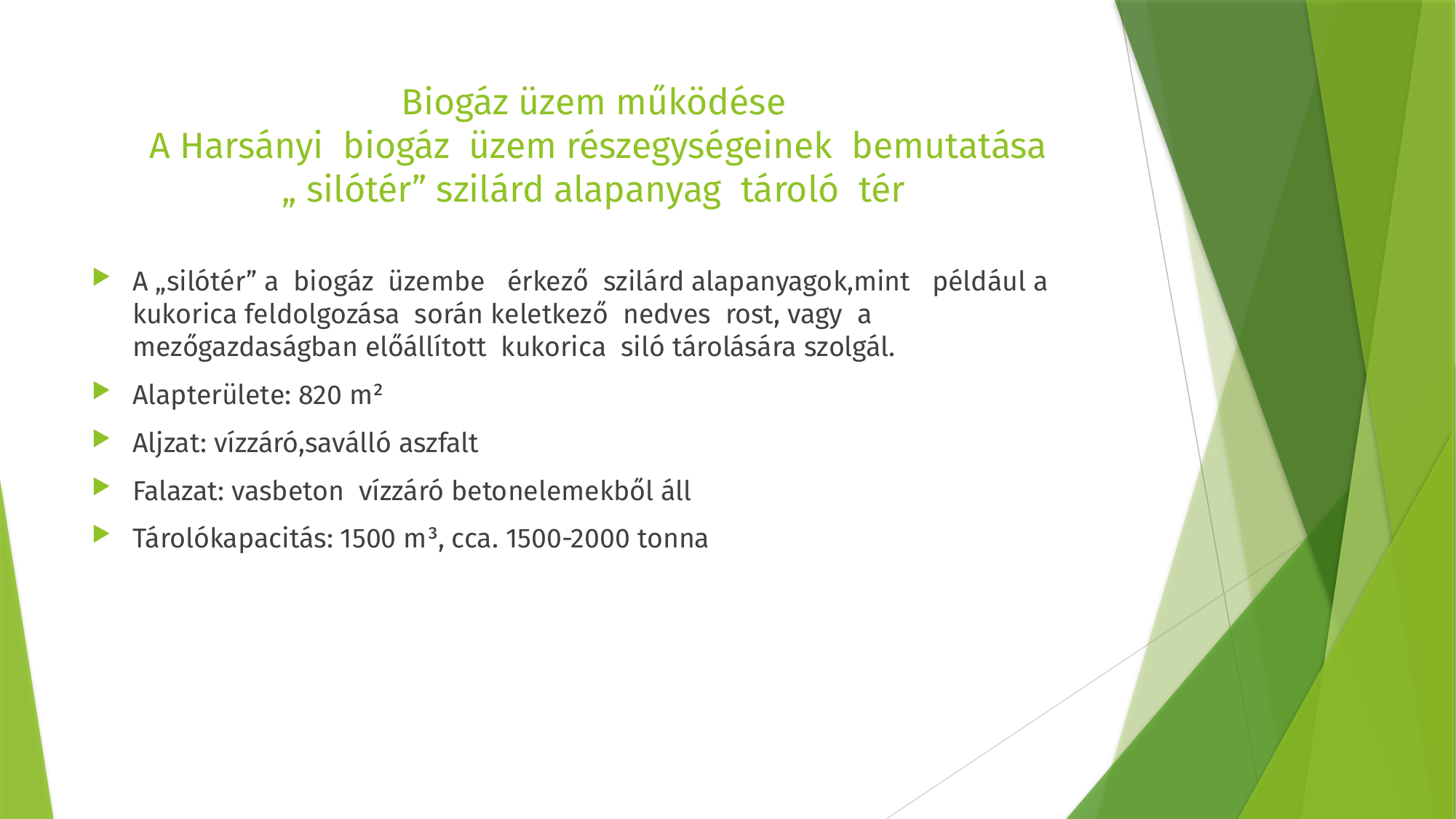

# Biogáz üzem működése A Harsányi  biogáz  üzem részegységeinek  bemutatása „ silótér” szilárd alapanyag  tároló  tér
A „silótér” a  biogáz  üzembe   érkező  szilárd alapanyagok,mint   például a  kukorica feldolgozása  során keletkező  nedves  rost, vagy  a mezőgazdaságban előállított  kukorica  siló tárolására szolgál.
Alapterülete: 820 m²
Aljzat: vízzáró,saválló aszfalt
Falazat: vasbeton  vízzáró betonelemekből áll
Tárolókapacitás: 1500 m³, cca. 1500-2000 tonna